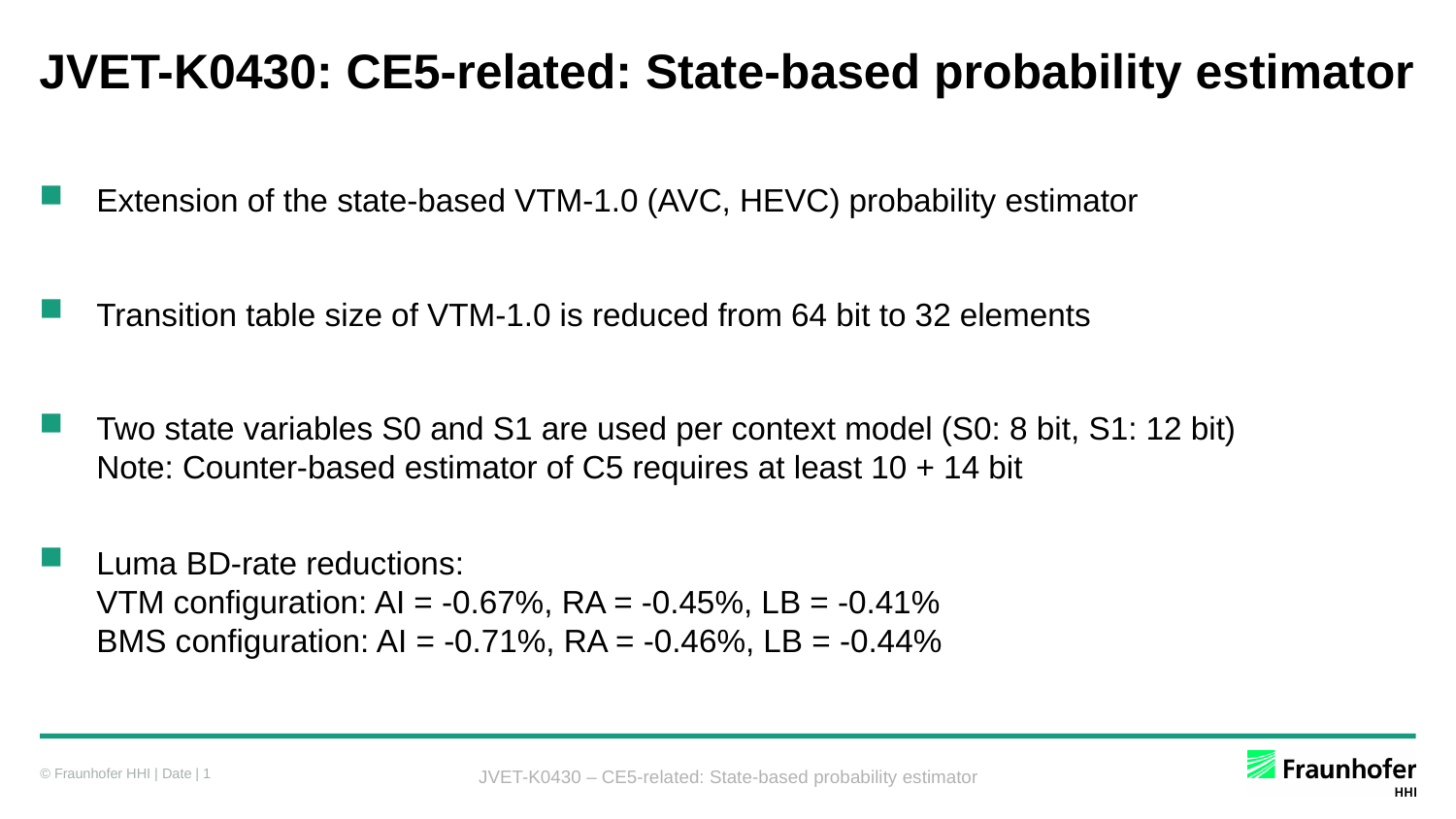

# JVET-K0430: CE5-related: State-based probability estimator
Extension of the state-based VTM-1.0 (AVC, HEVC) probability estimator

Transition table size of VTM-1.0 is reduced from 64 bit to 32 elements

Two state variables S0 and S1 are used per context model (S0: 8 bit, S1: 12 bit)
Note: Counter-based estimator of C5 requires at least 10 + 14 bit
Luma BD-rate reductions:
VTM configuration: AI = -0.67%, RA = -0.45%, LB = -0.41%
BMS configuration: AI = -0.71%, RA = -0.46%, LB = -0.44%

JVET-K0430 – CE5-related: State-based probability estimator